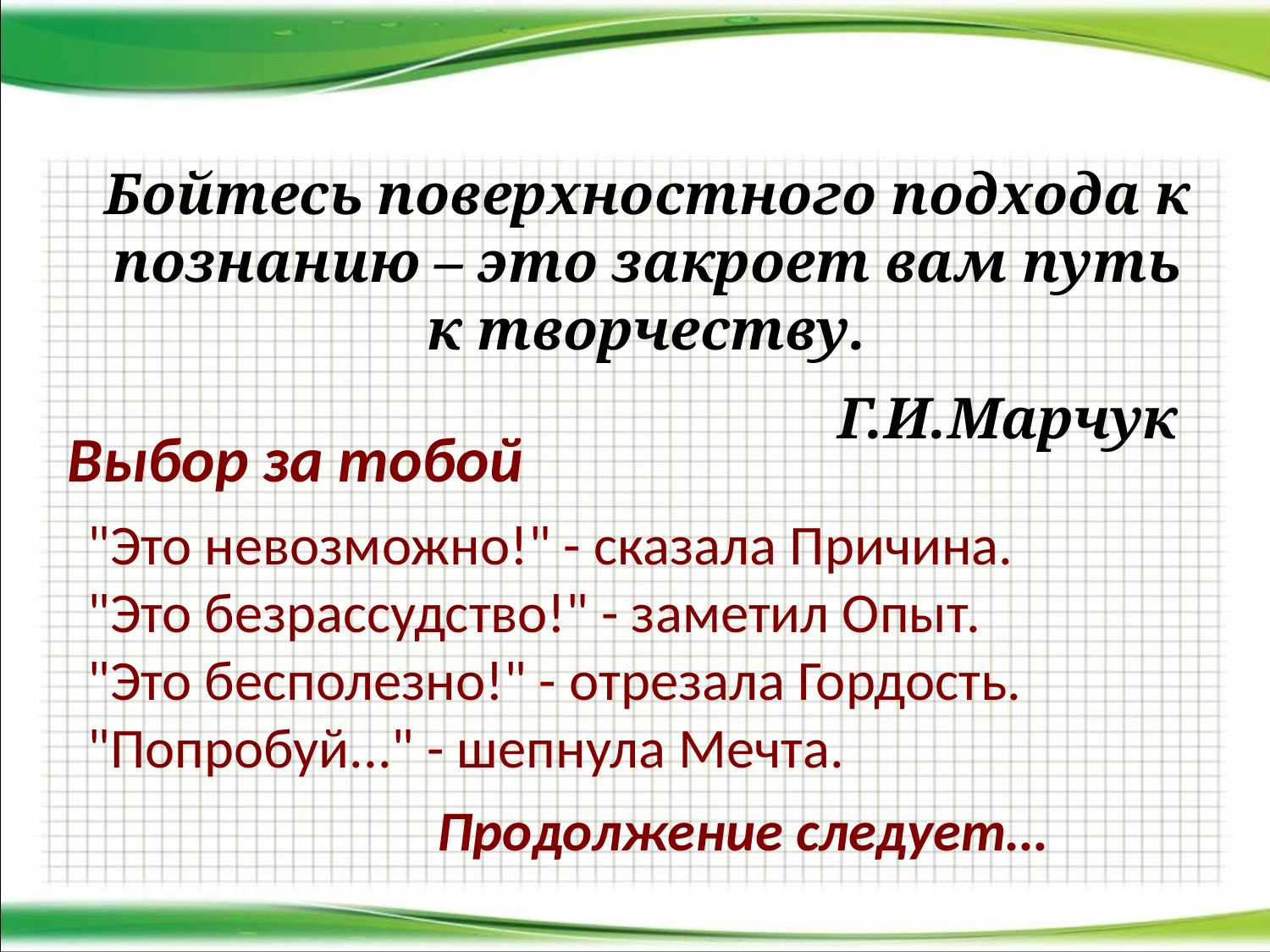

# Бойтесь поверхностного подхода к познанию – это закроет вам путь к творчеству.
Г.И.Марчук
Выбор за тобой
"Это невозможно!" - сказала Причина.
"Это безрассудство!" - заметил Опыт.
"Это бесполезно!" - отрезала Гордость.
"Попробуй..." - шепнула Мечта.
Продолжение следует…